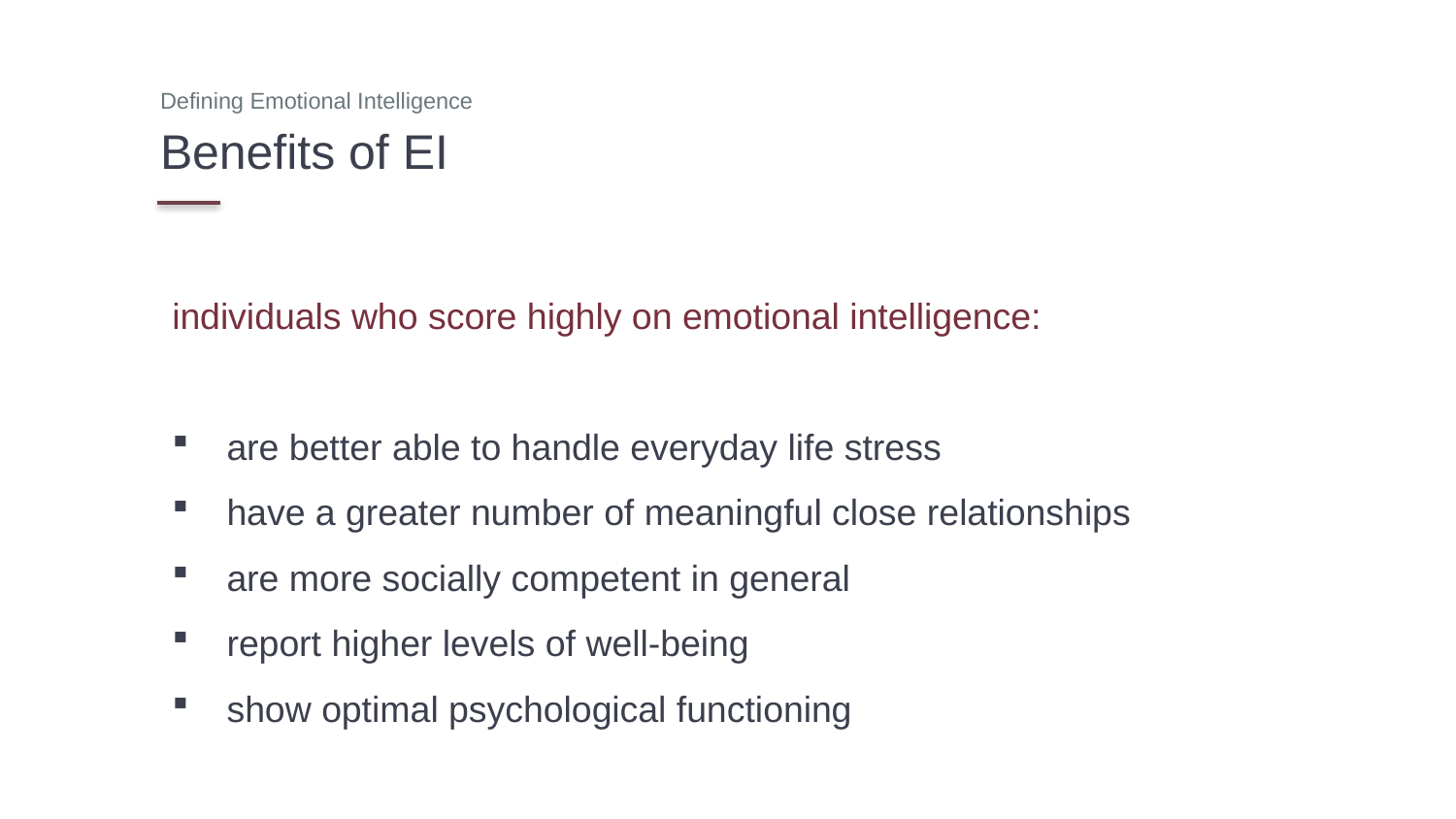

Defining Emotional Intelligence
# Benefits of EI
individuals who score highly on emotional intelligence:
are better able to handle everyday life stress
have a greater number of meaningful close relationships
are more socially competent in general
report higher levels of well-being
show optimal psychological functioning